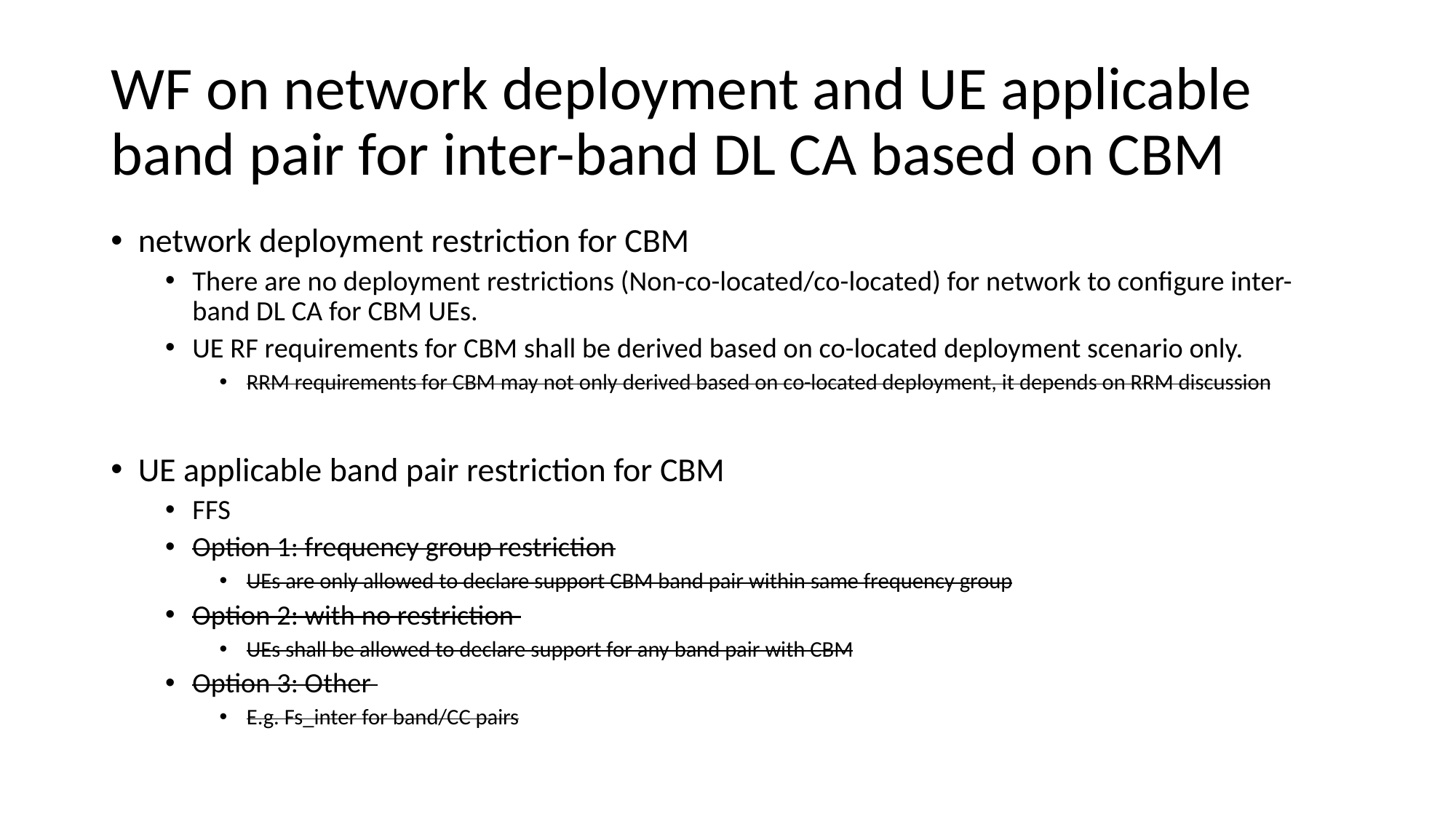

# WF on network deployment and UE applicable band pair for inter-band DL CA based on CBM
network deployment restriction for CBM
There are no deployment restrictions (Non-co-located/co-located) for network to configure inter-band DL CA for CBM UEs.
UE RF requirements for CBM shall be derived based on co-located deployment scenario only.
RRM requirements for CBM may not only derived based on co-located deployment, it depends on RRM discussion

UE applicable band pair restriction for CBM
FFS
Option 1: frequency group restriction
UEs are only allowed to declare support CBM band pair within same frequency group
Option 2: with no restriction
UEs shall be allowed to declare support for any band pair with CBM
Option 3: Other
E.g. Fs_inter for band/CC pairs